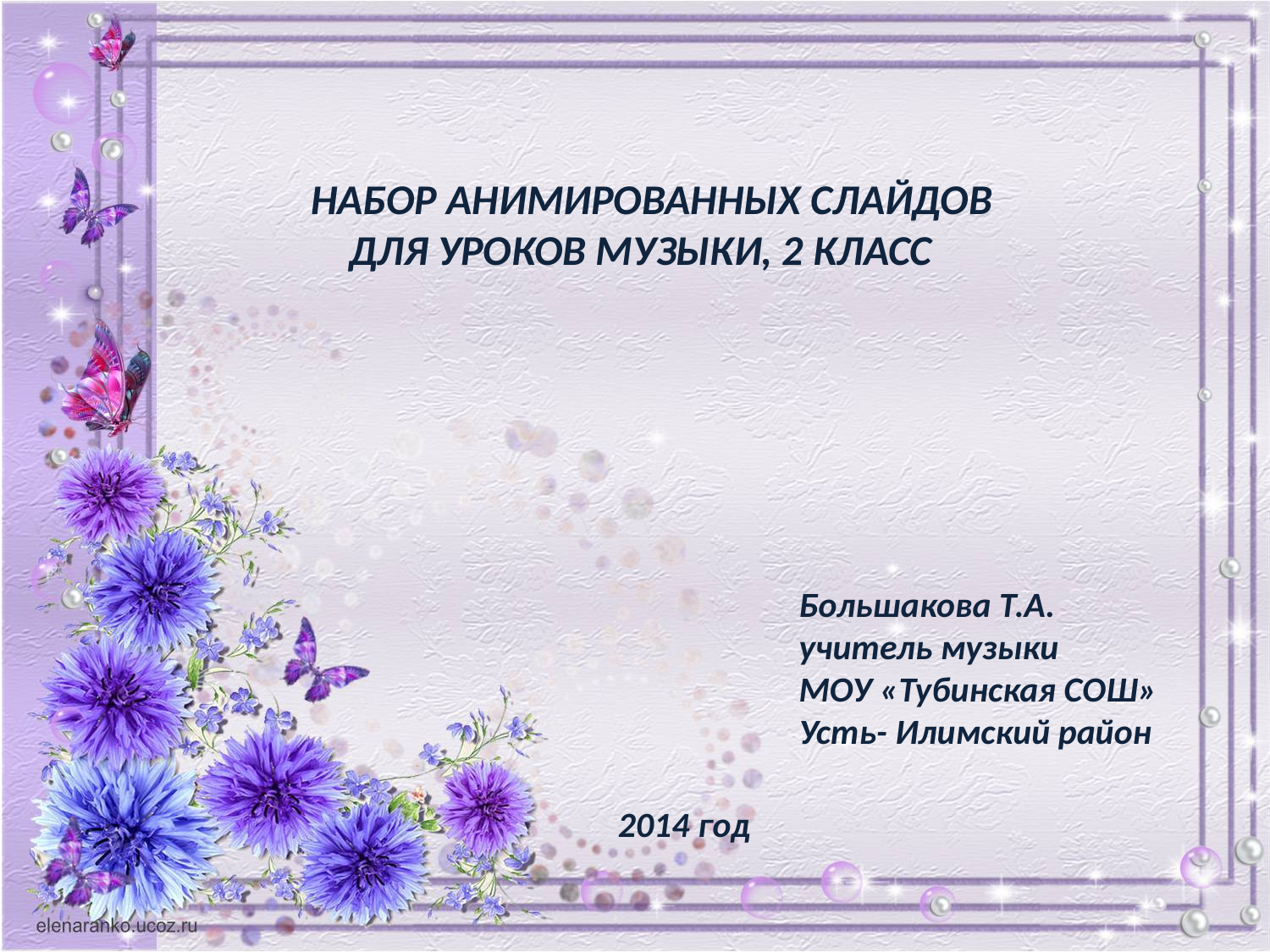

НАБОР АНИМИРОВАННЫХ СЛАЙДОВ
    ДЛЯ УРОКОВ МУЗЫКИ, 2 КЛАСС

Большакова Т.А.
учитель музыки
МОУ «Тубинская СОШ»
Усть- Илимский район
2014 год